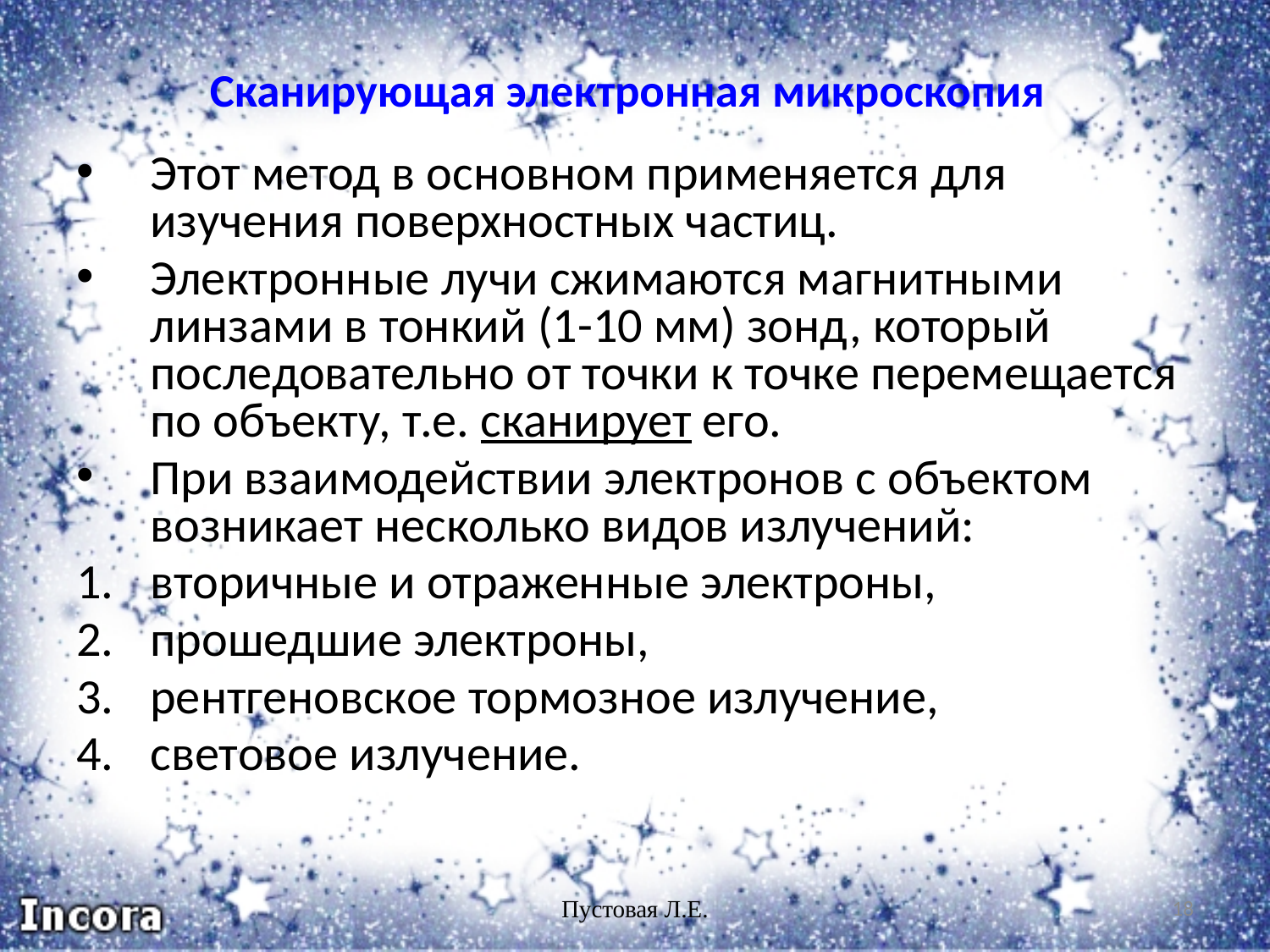

# Сканирующая электронная микроскопия
Этот метод в основном применяется для изучения поверхностных частиц.
Электронные лучи сжимаются магнитными линзами в тонкий (1-10 мм) зонд, который последовательно от точки к точке перемещается по объекту, т.е. сканирует его.
При взаимодействии электронов с объектом возникает несколько видов излучений:
вторичные и отраженные электроны,
прошедшие электроны,
рентгеновское тормозное излучение,
световое излучение.
Пустовая Л.Е.
18